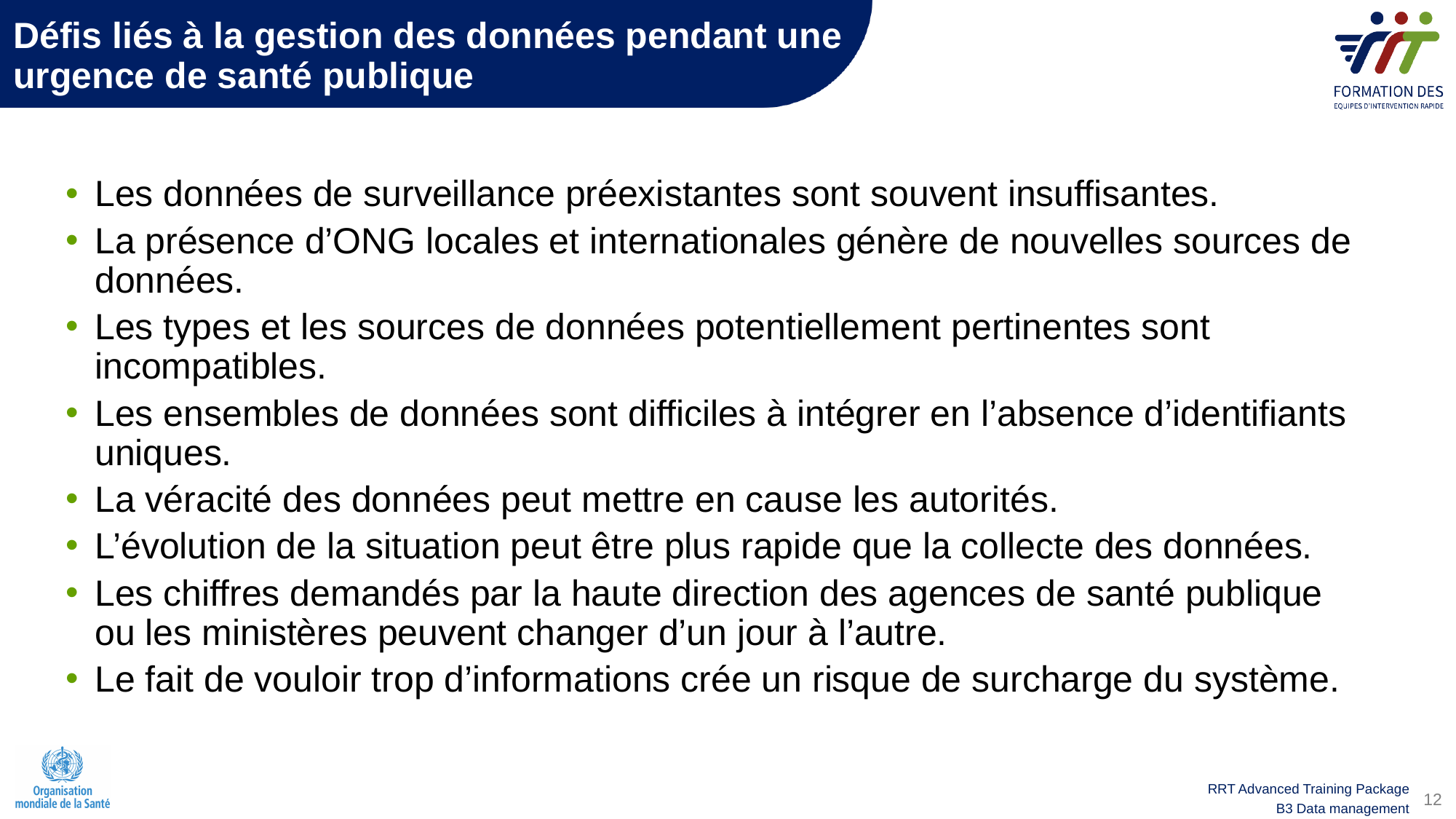

Défis liés à la gestion des données pendant une urgence de santé publique
Les données de surveillance préexistantes sont souvent insuffisantes.
La présence d’ONG locales et internationales génère de nouvelles sources de données.
Les types et les sources de données potentiellement pertinentes sont incompatibles.
Les ensembles de données sont difficiles à intégrer en l’absence d’identifiants uniques.
La véracité des données peut mettre en cause les autorités.
L’évolution de la situation peut être plus rapide que la collecte des données.
Les chiffres demandés par la haute direction des agences de santé publique ou les ministères peuvent changer d’un jour à l’autre.
Le fait de vouloir trop d’informations crée un risque de surcharge du système.